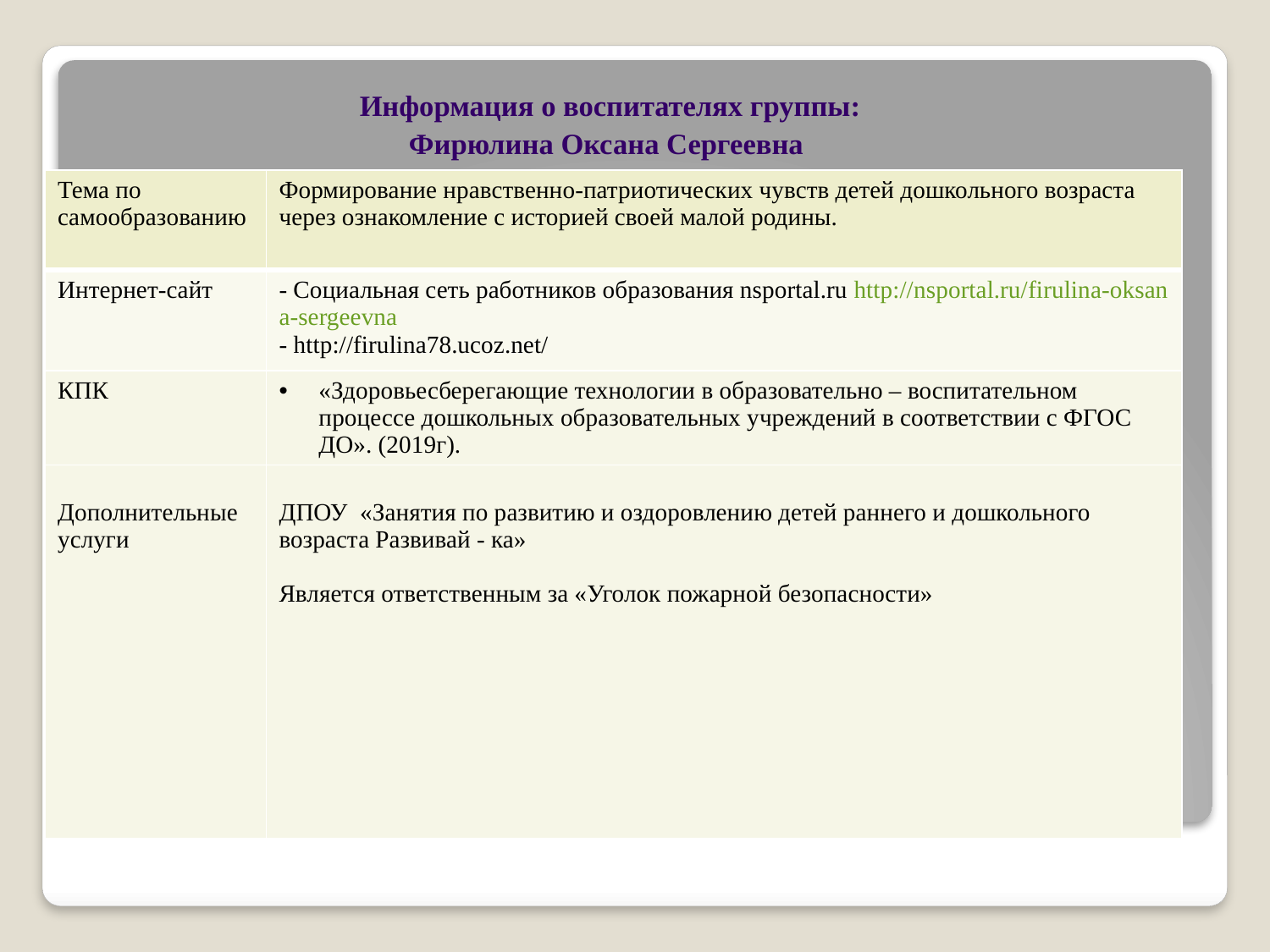

# Информация о воспитателях группы: Фирюлина Оксана Сергеевна
| Тема по самообразованию | Формирование нравственно-патриотических чувств детей дошкольного возраста через ознакомление с историей своей малой родины. |
| --- | --- |
| Интернет-сайт | - Социальная сеть работников образования nsportal.ru http://nsportal.ru/firulina-oksana-sergeevna - http://firulina78.ucoz.net/ |
| КПК | «Здоровьесберегающие технологии в образовательно – воспитательном процессе дошкольных образовательных учреждений в соответствии с ФГОС ДО». (2019г). |
| Дополнительные услуги | ДПОУ «Занятия по развитию и оздоровлению детей раннего и дошкольного возраста Развивай - ка» Является ответственным за «Уголок пожарной безопасности» |